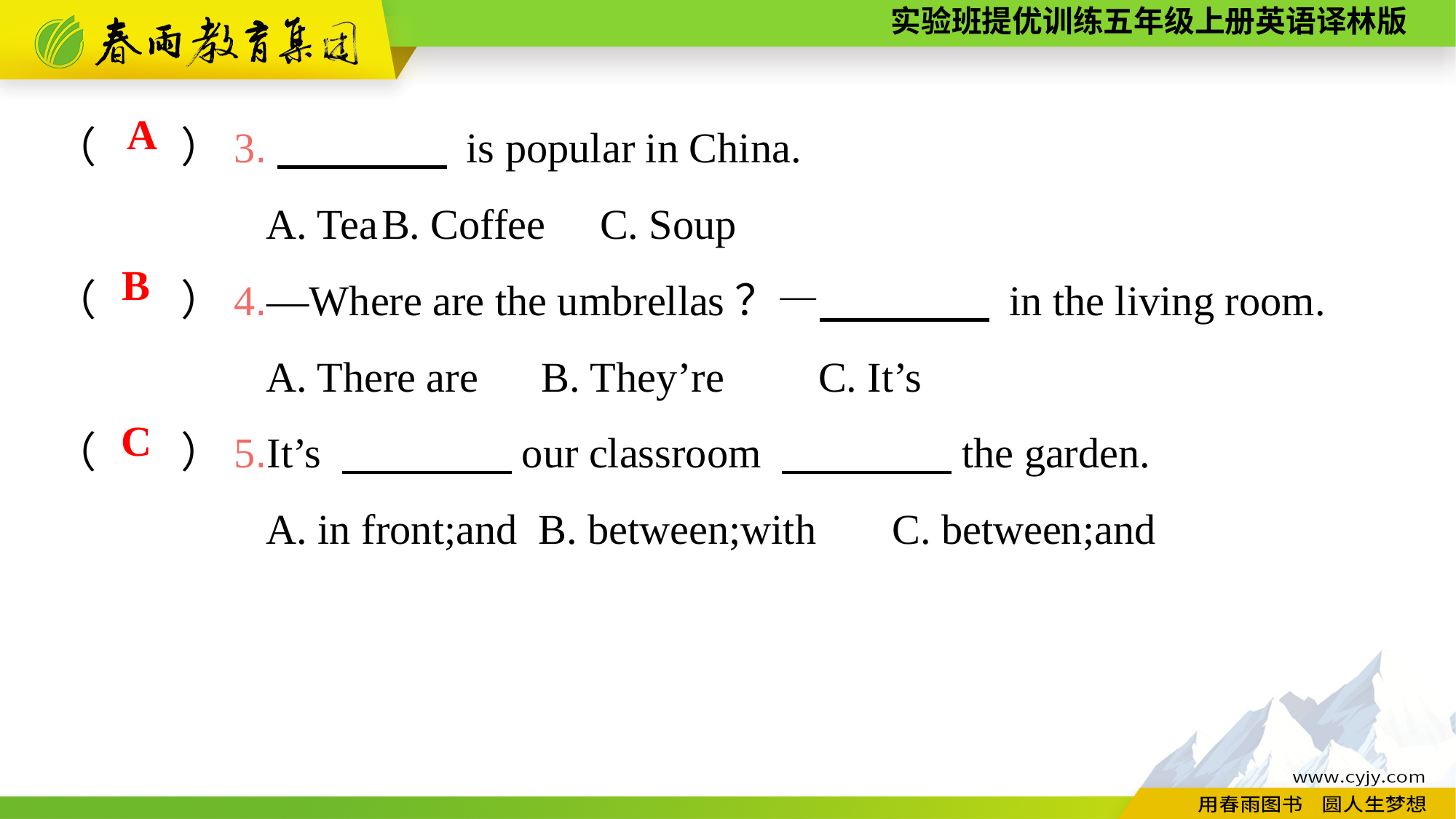

（　　）3.　　　　 is popular in China.
A. Tea	B. Coffee	C. Soup
（　　）4.—Where are the umbrellas？—　　　　 in the living room.
A. There are      B. They’re	C. It’s
（　　）5.It’s 　　　　our classroom 　　　　the garden.
A. in front;and  B. between;with	       C. between;and
A
B
C